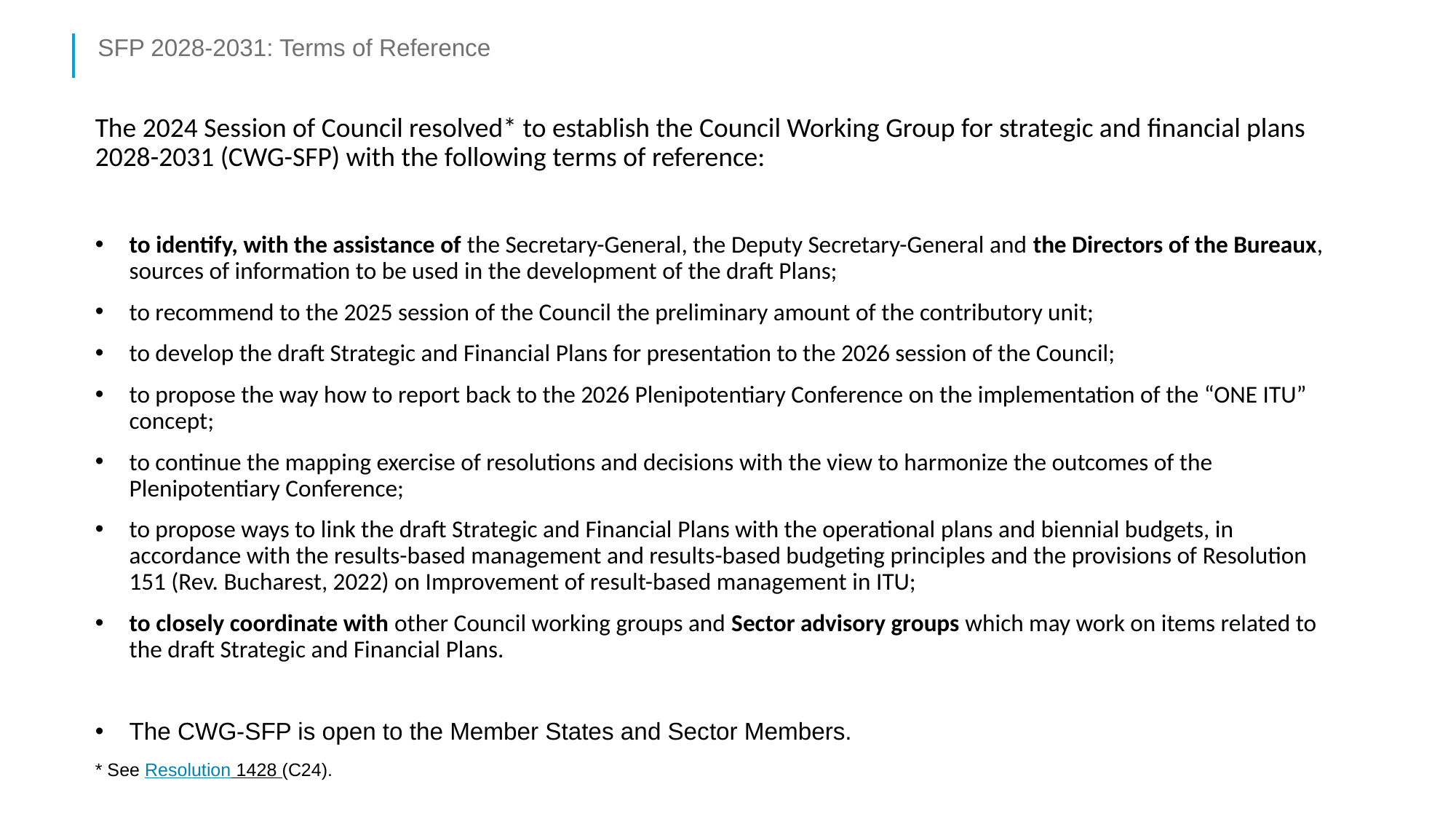

# SFP 2028-2031: Terms of Reference
The 2024 Session of Council resolved* to establish the Council Working Group for strategic and financial plans 2028-2031 (CWG-SFP) with the following terms of reference:

to identify, with the assistance of the Secretary-General, the Deputy Secretary-General and the Directors of the Bureaux, sources of information to be used in the development of the draft Plans;
to recommend to the 2025 session of the Council the preliminary amount of the contributory unit;
to develop the draft Strategic and Financial Plans for presentation to the 2026 session of the Council;
to propose the way how to report back to the 2026 Plenipotentiary Conference on the implementation of the “ONE ITU” concept;
to continue the mapping exercise of resolutions and decisions with the view to harmonize the outcomes of the Plenipotentiary Conference;
to propose ways to link the draft Strategic and Financial Plans with the operational plans and biennial budgets, in accordance with the results-based management and results-based budgeting principles and the provisions of Resolution 151 (Rev. Bucharest, 2022) on Improvement of result-based management in ITU;
to closely coordinate with other Council working groups and Sector advisory groups which may work on items related to the draft Strategic and Financial Plans.

The CWG-SFP is open to the Member States and Sector Members.
* See Resolution 1428 (C24).